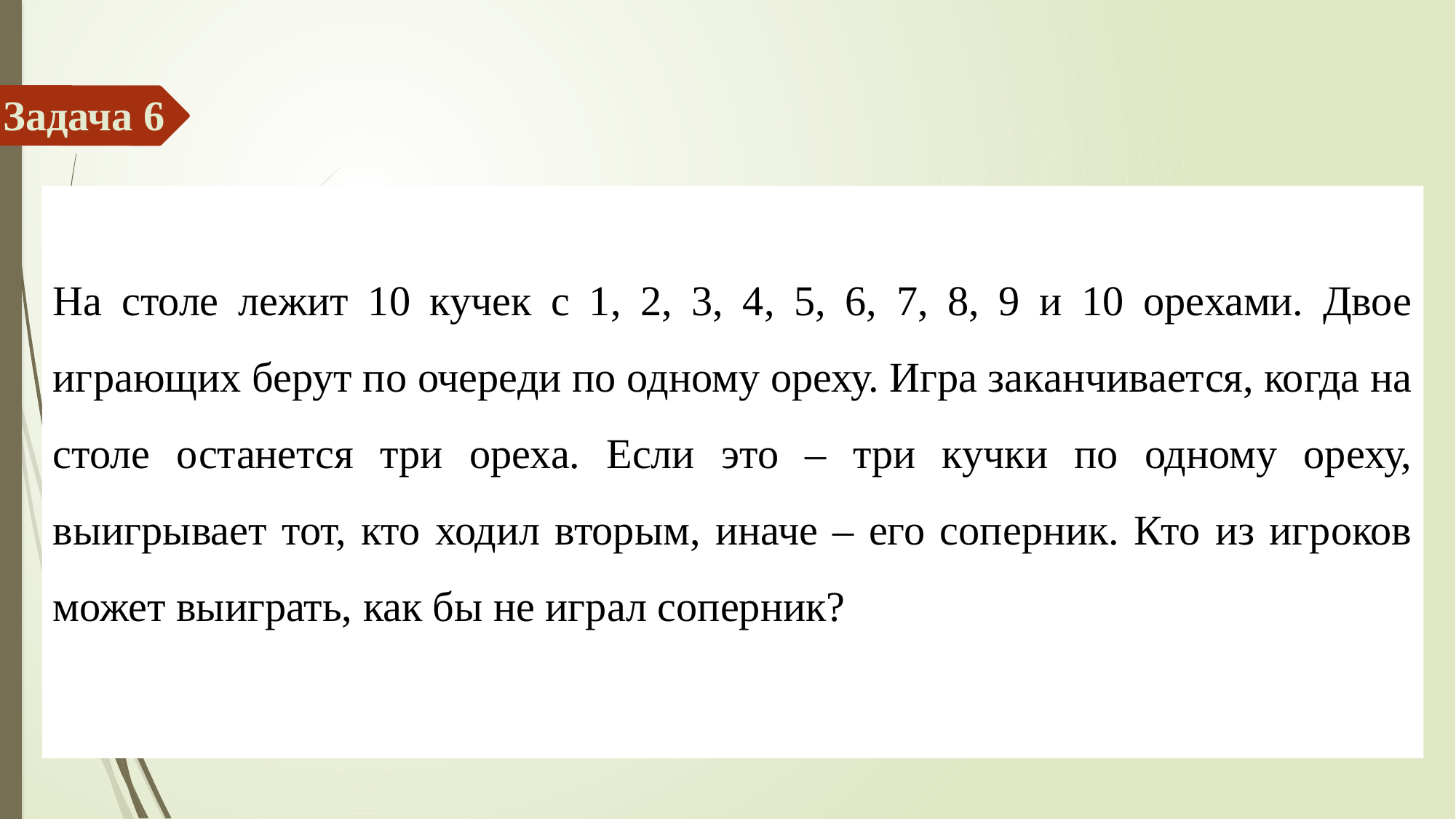

# Задача 6

На столе лежит 10 кучек с 1, 2, 3, 4, 5, 6, 7, 8, 9 и 10 орехами. Двое играющих берут по очереди по одному ореху. Игра заканчивается, когда на столе останется три ореха. Если это – три кучки по одному ореху, выигрывает тот, кто ходил вторым, иначе – его соперник. Кто из игроков может выиграть, как бы не играл соперник?